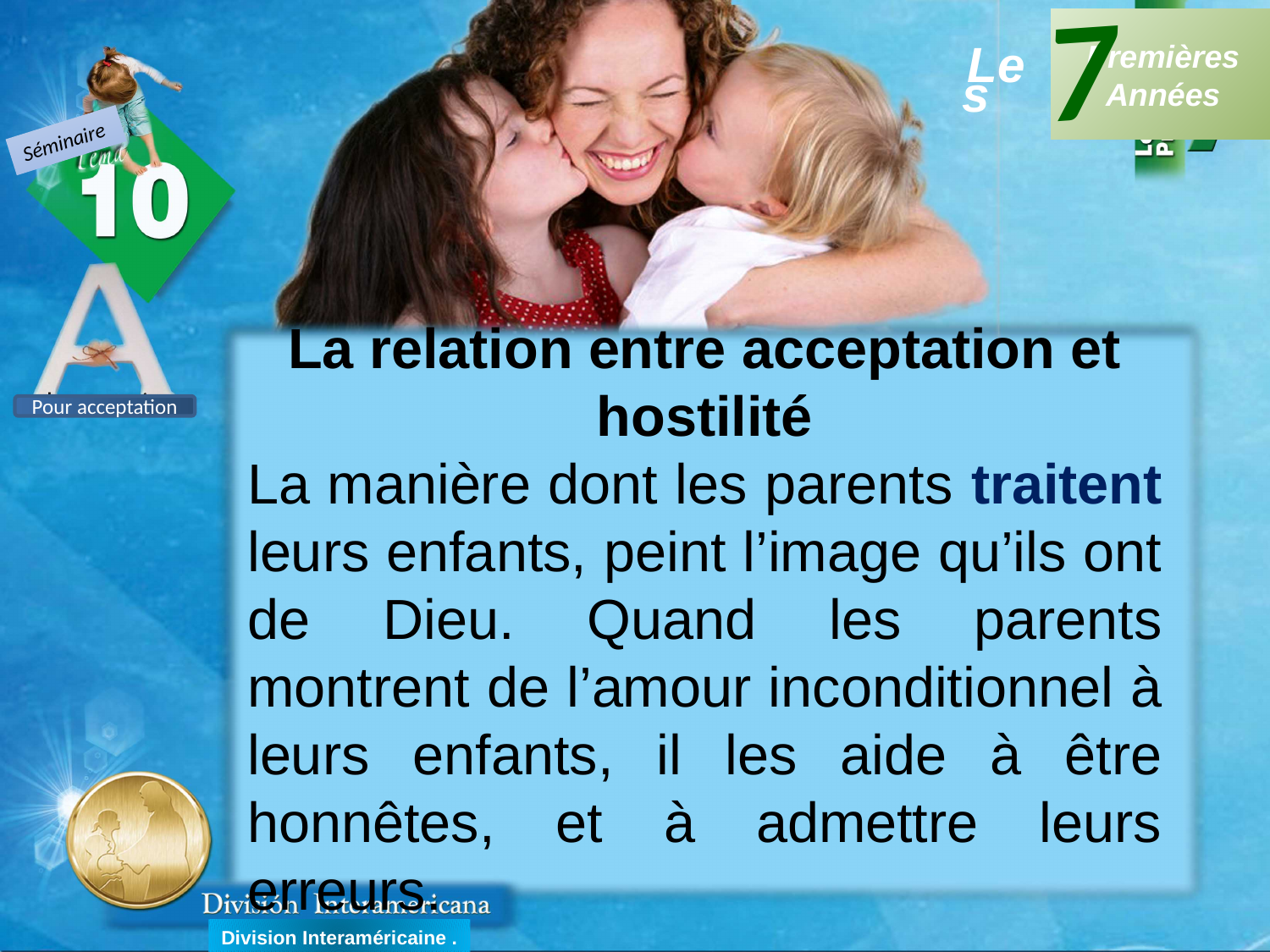

7
Premières
Années
Les
Séminaire
La relation entre acceptation et hostilité
La manière dont les parents traitent leurs enfants, peint l’image qu’ils ont de Dieu. Quand les parents montrent de l’amour inconditionnel à leurs enfants, il les aide à être honnêtes, et à admettre leurs erreurs.
Pour acceptation
Division Interaméricaine .